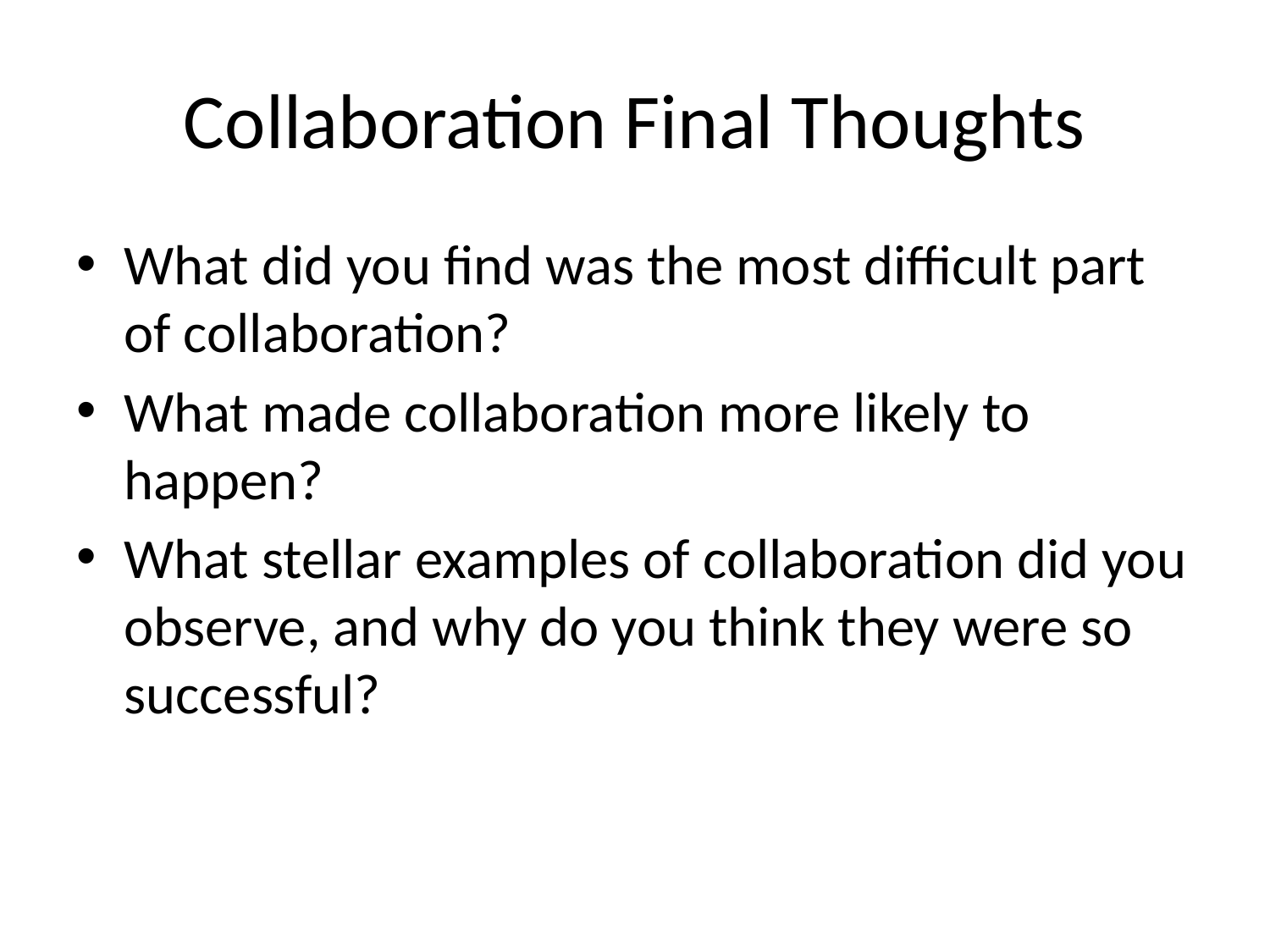

# Collaboration Final Thoughts
What did you find was the most difficult part of collaboration?
What made collaboration more likely to happen?
What stellar examples of collaboration did you observe, and why do you think they were so successful?